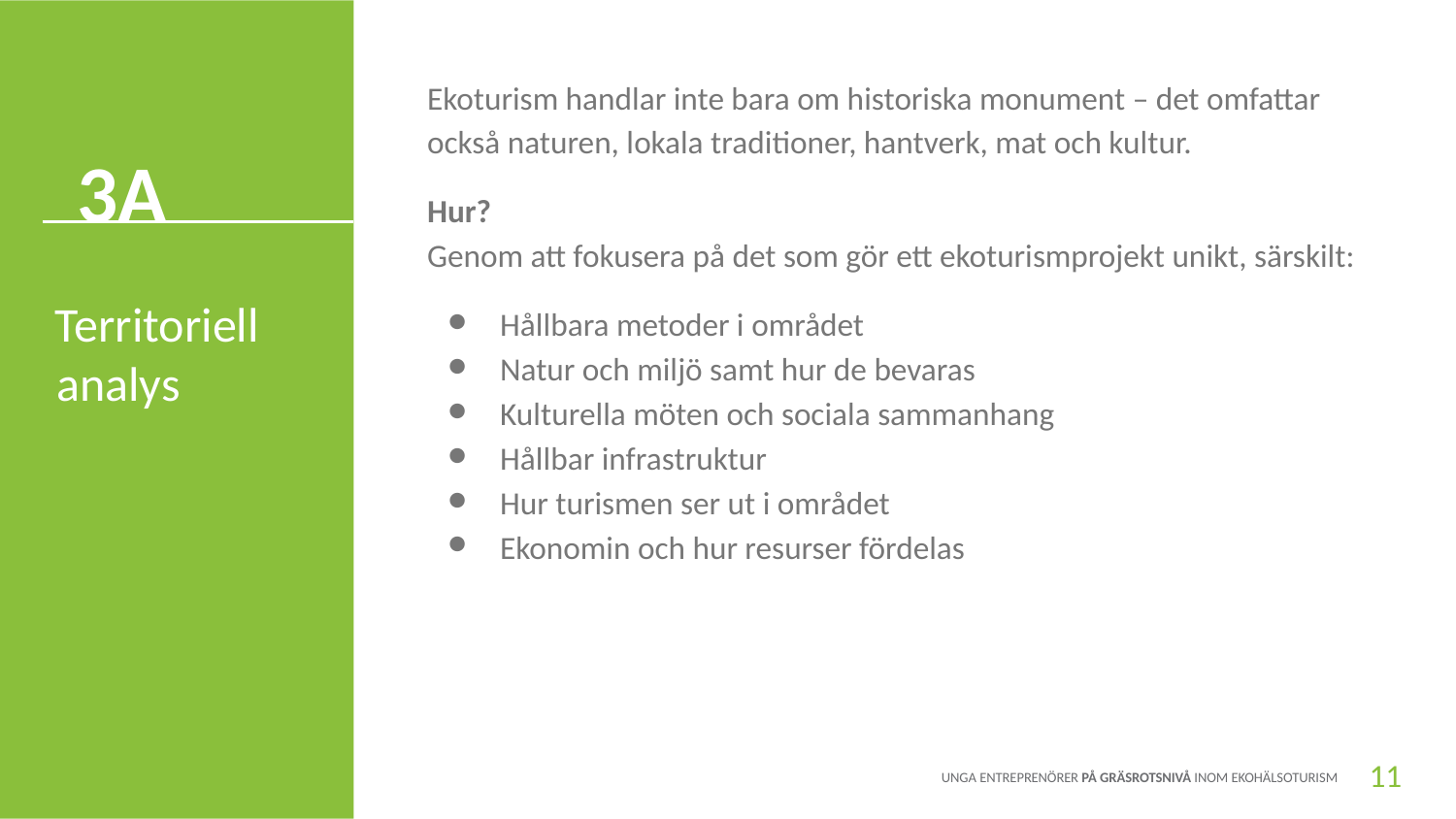

Ekoturism handlar inte bara om historiska monument – det omfattar också naturen, lokala traditioner, hantverk, mat och kultur.
Hur?
Genom att fokusera på det som gör ett ekoturismprojekt unikt, särskilt:
Hållbara metoder i området
Natur och miljö samt hur de bevaras
Kulturella möten och sociala sammanhang
Hållbar infrastruktur
Hur turismen ser ut i området
Ekonomin och hur resurser fördelas

3A
3A
Territoriell analys

Territoriell analys

11